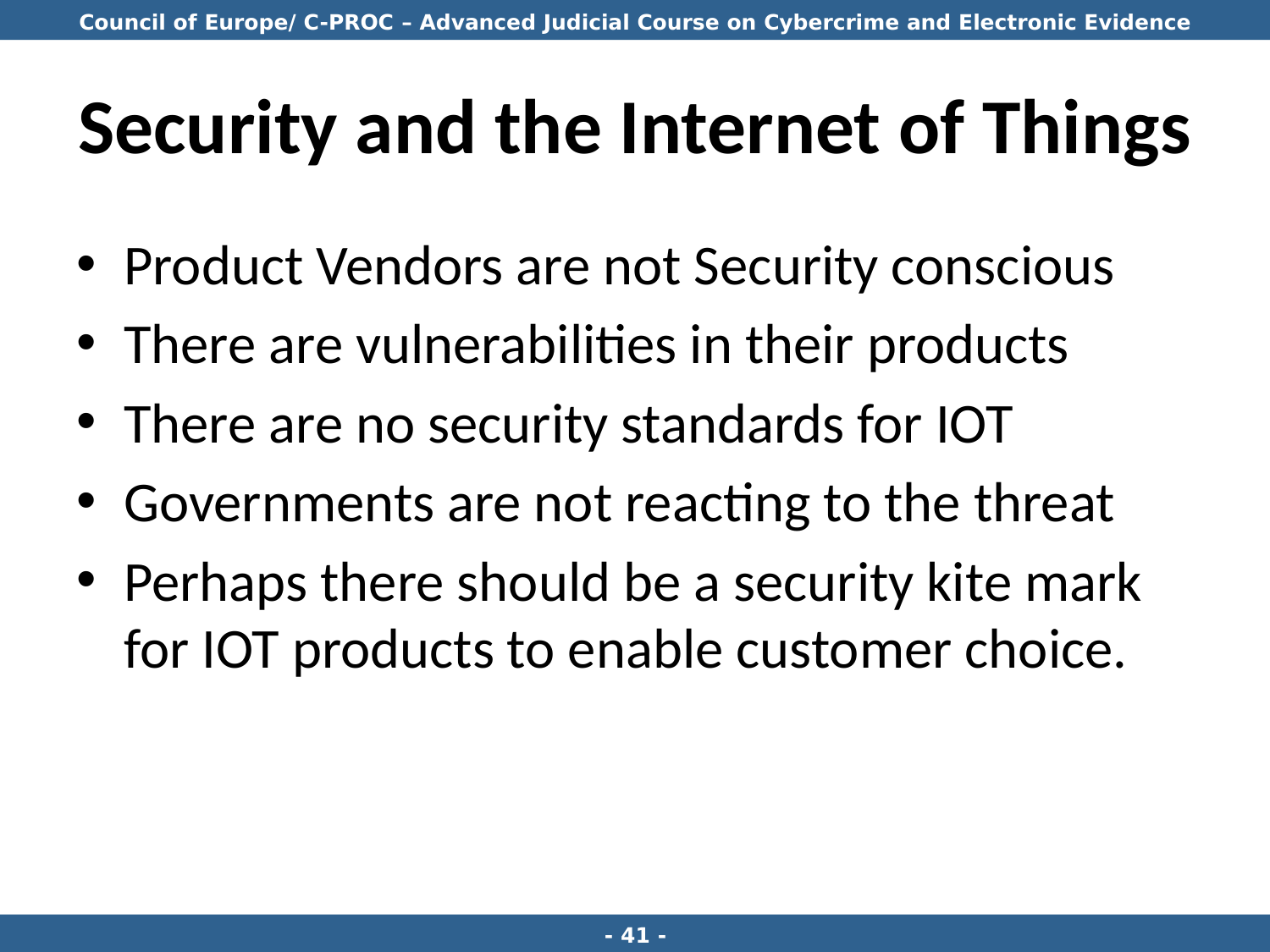

# Security and the Internet of Things
Product Vendors are not Security conscious
There are vulnerabilities in their products
There are no security standards for IOT
Governments are not reacting to the threat
Perhaps there should be a security kite mark for IOT products to enable customer choice.